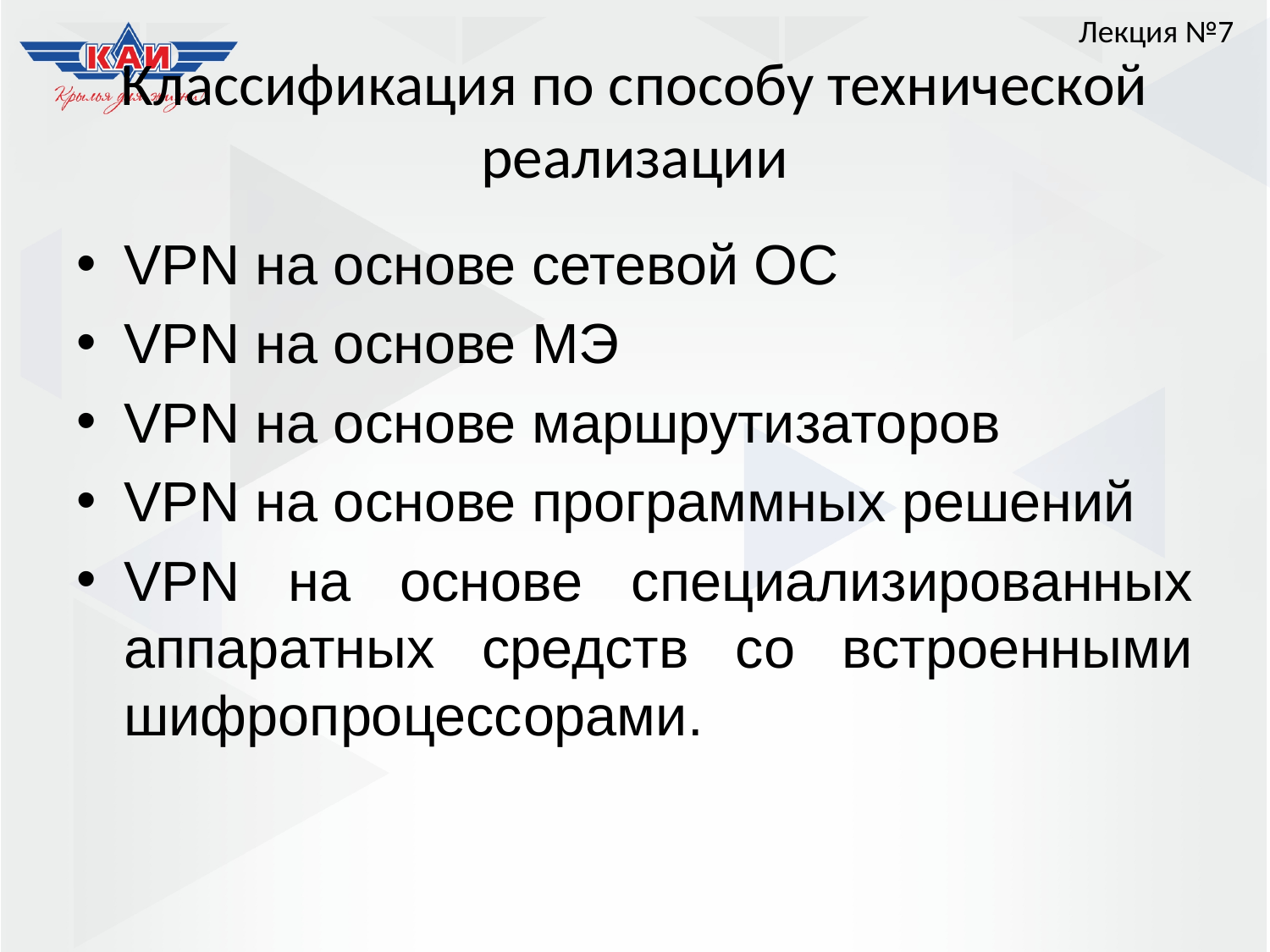

Лекция №7
# Классификация по способу технической реализации
VPN на основе сетевой ОС
VPN на основе МЭ
VPN на основе маршрутизаторов
VPN на основе программных решений
VPN на основе специализированных аппаратных средств со встроенными шифропроцессорами.